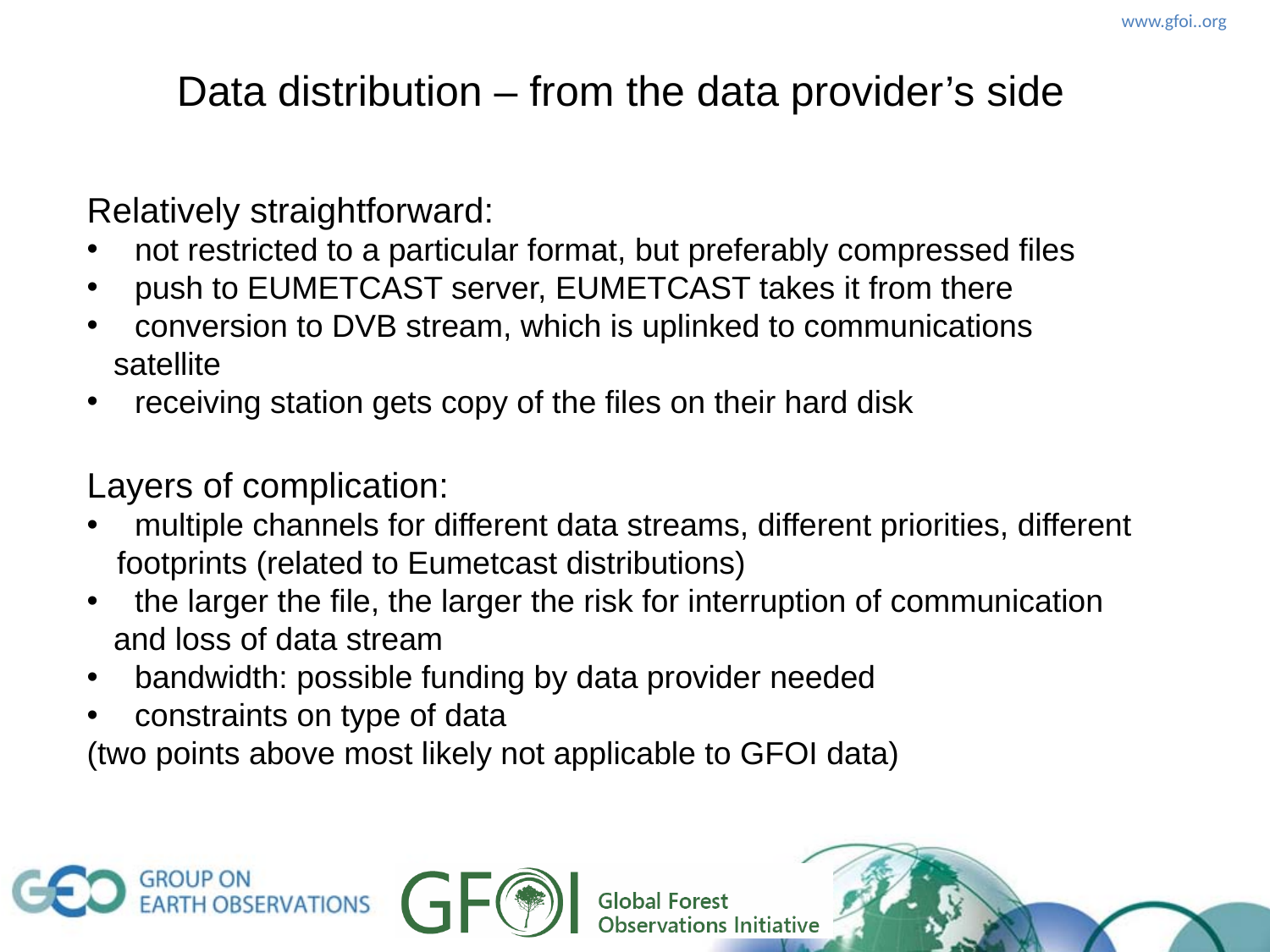

Data distribution – from the data provider’s side
Relatively straightforward:
  not restricted to a particular format, but preferably compressed files
  push to EUMETCAST server, EUMETCAST takes it from there
  conversion to DVB stream, which is uplinked to communications
   satellite
  receiving station gets copy of the files on their hard disk

Layers of complication:
  multiple channels for different data streams, different priorities, different footprints (related to Eumetcast distributions)
  the larger the file, the larger the risk for interruption of communication
   and loss of data stream
  bandwidth: possible funding by data provider needed
  constraints on type of data
(two points above most likely not applicable to GFOI data)